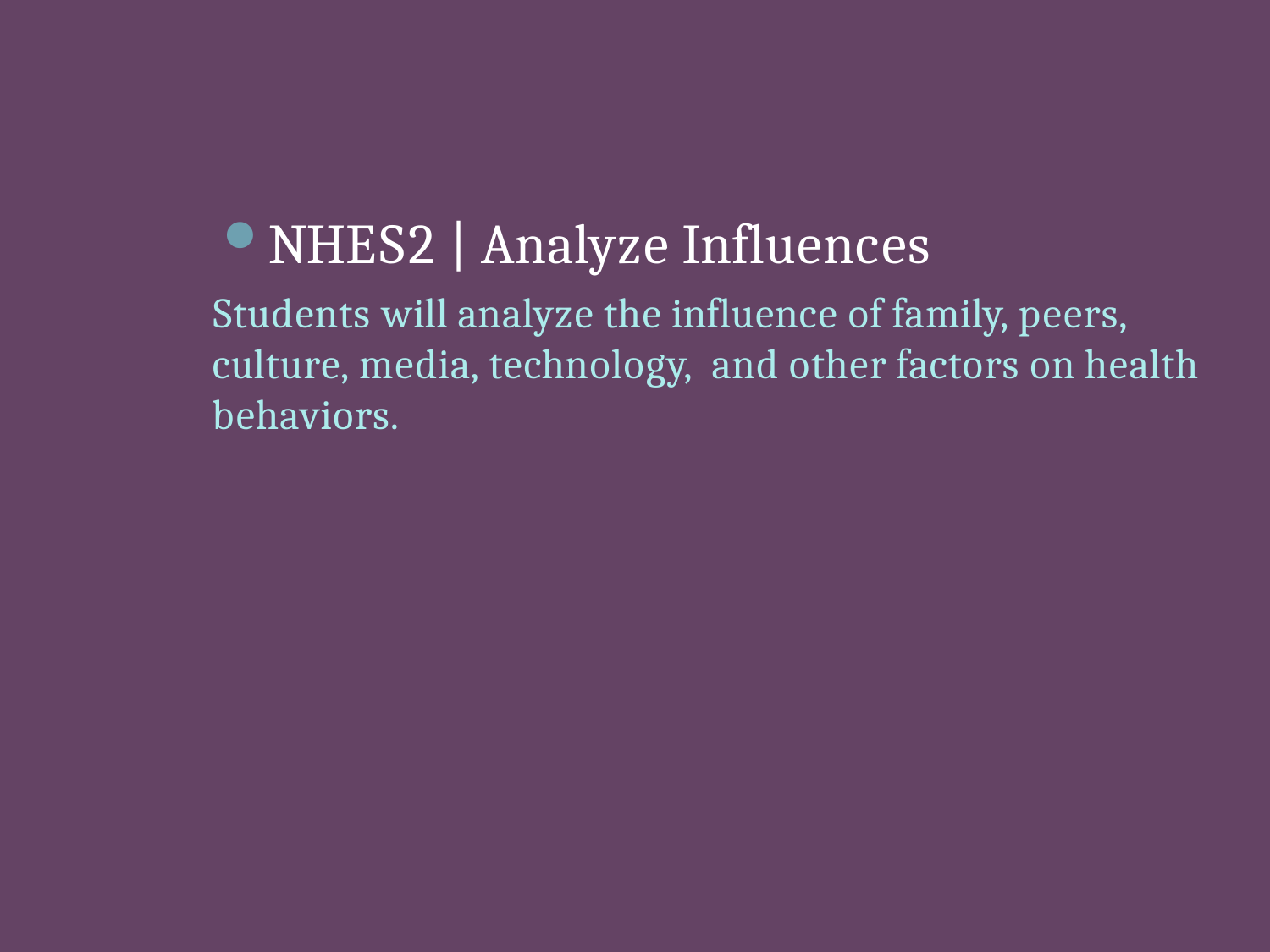

#
NHES2 | Analyze Influences
Students will analyze the influence of family, peers, culture, media, technology,  and other factors on health behaviors.